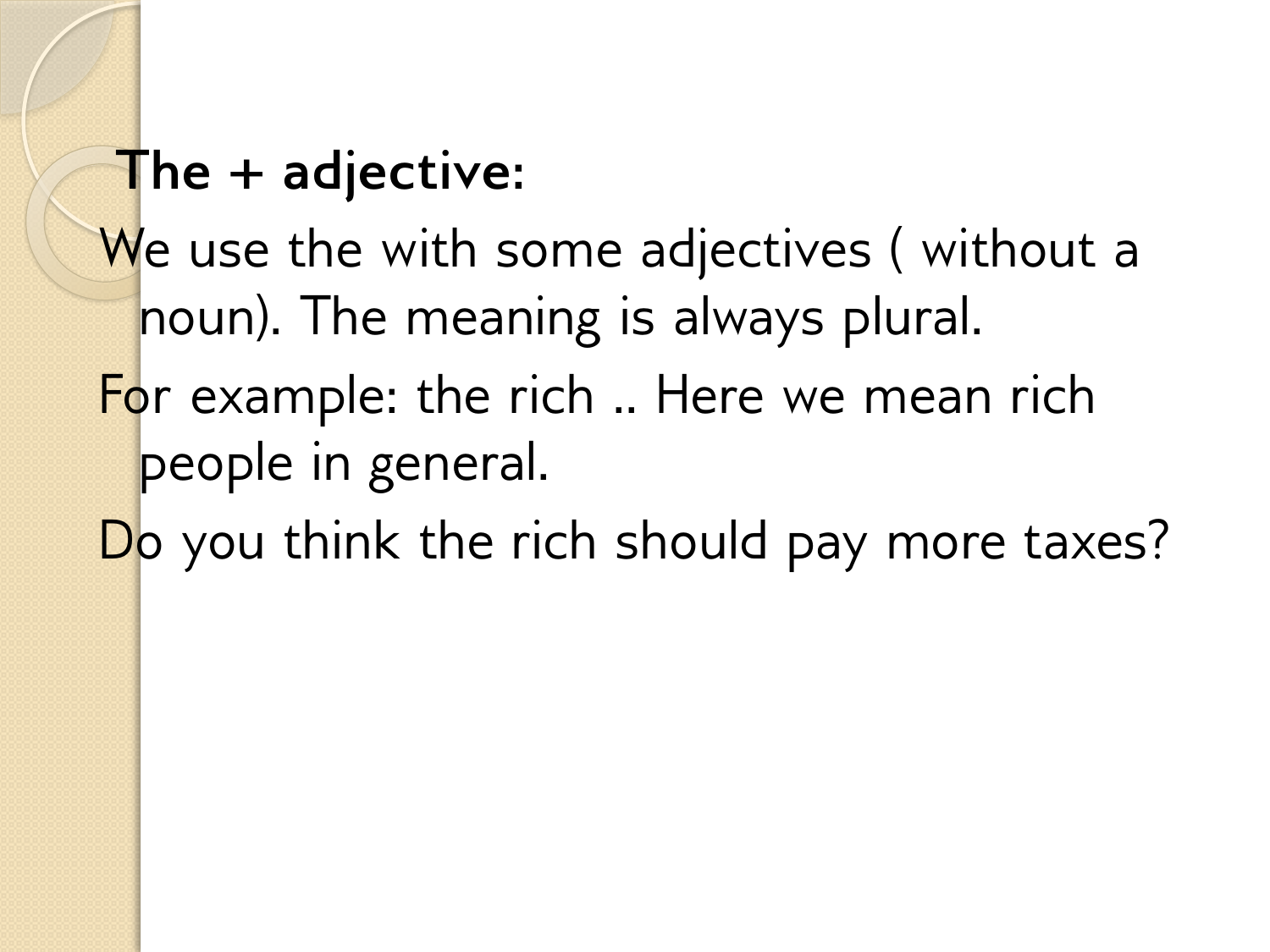

The + adjective:
We use the with some adjectives ( without a noun). The meaning is always plural.
For example: the rich .. Here we mean rich people in general.
Do you think the rich should pay more taxes?